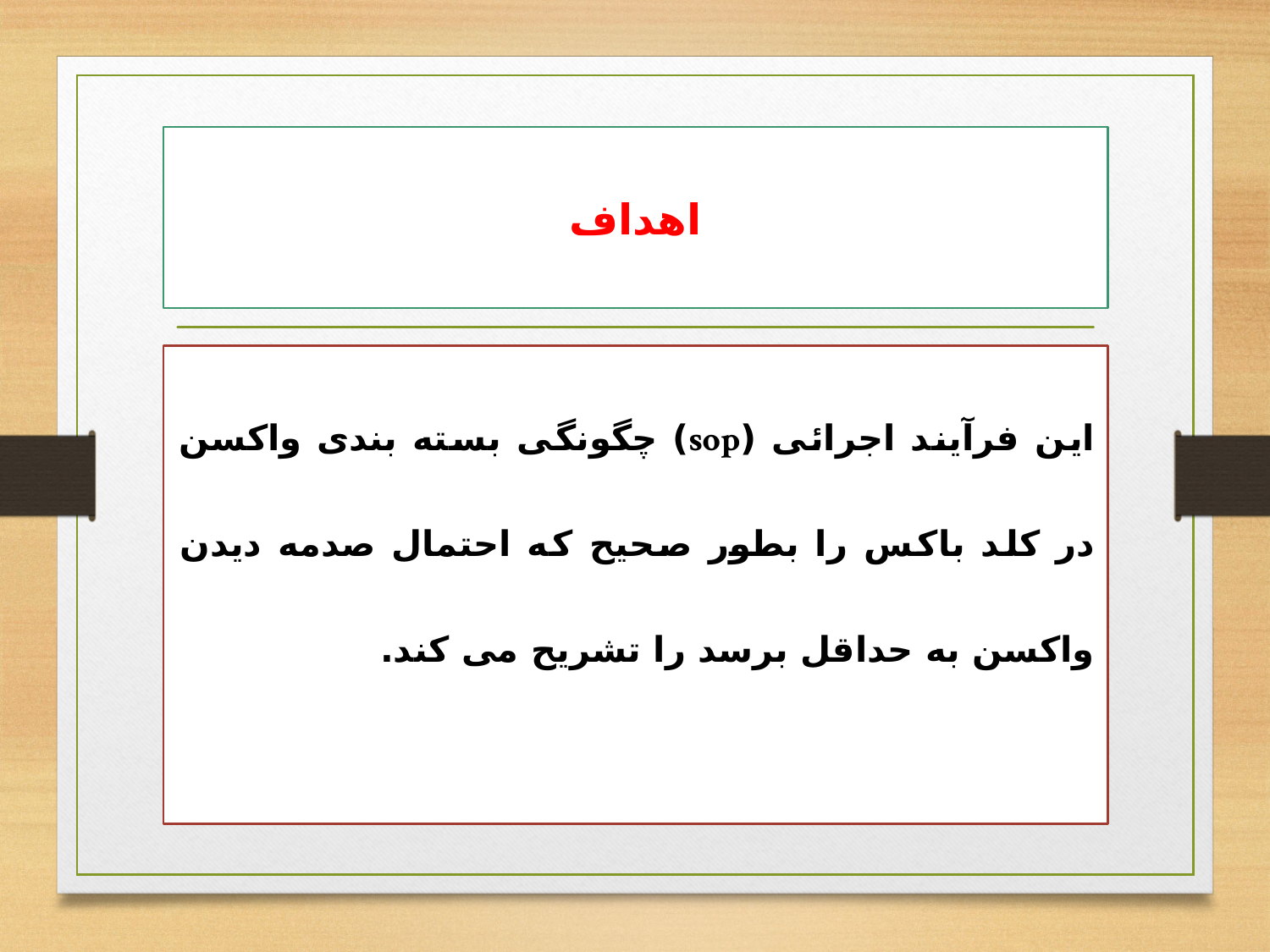

# اهداف
این فرآیند اجرائی (sop) چگونگی بسته بندی واکسن در کلد باکس را بطور صحیح که احتمال صدمه دیدن واکسن به حداقل برسد را تشریح می کند.